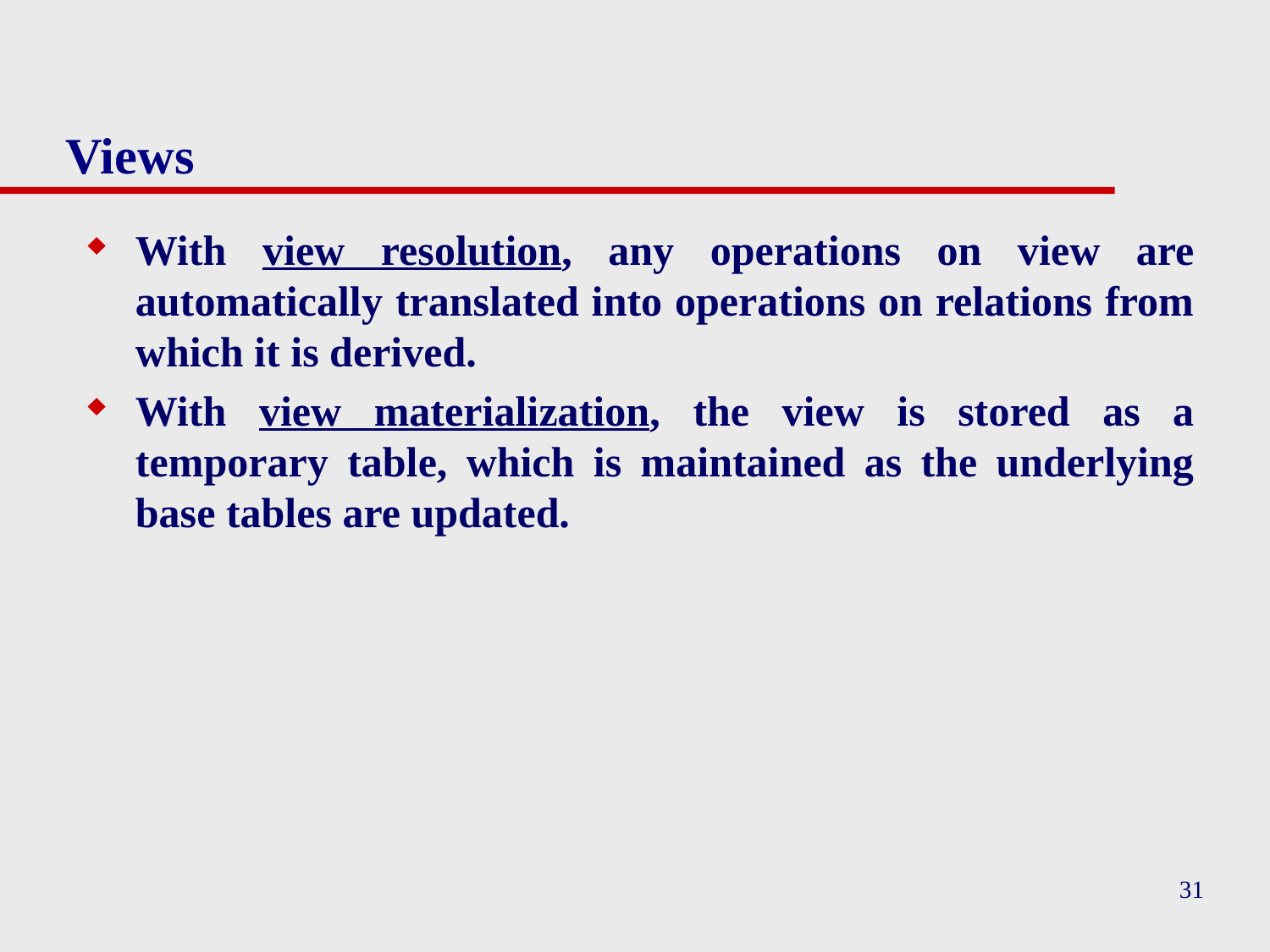

# Views
With view resolution, any operations on view are automatically translated into operations on relations from which it is derived.
With view materialization, the view is stored as a temporary table, which is maintained as the underlying base tables are updated.
31